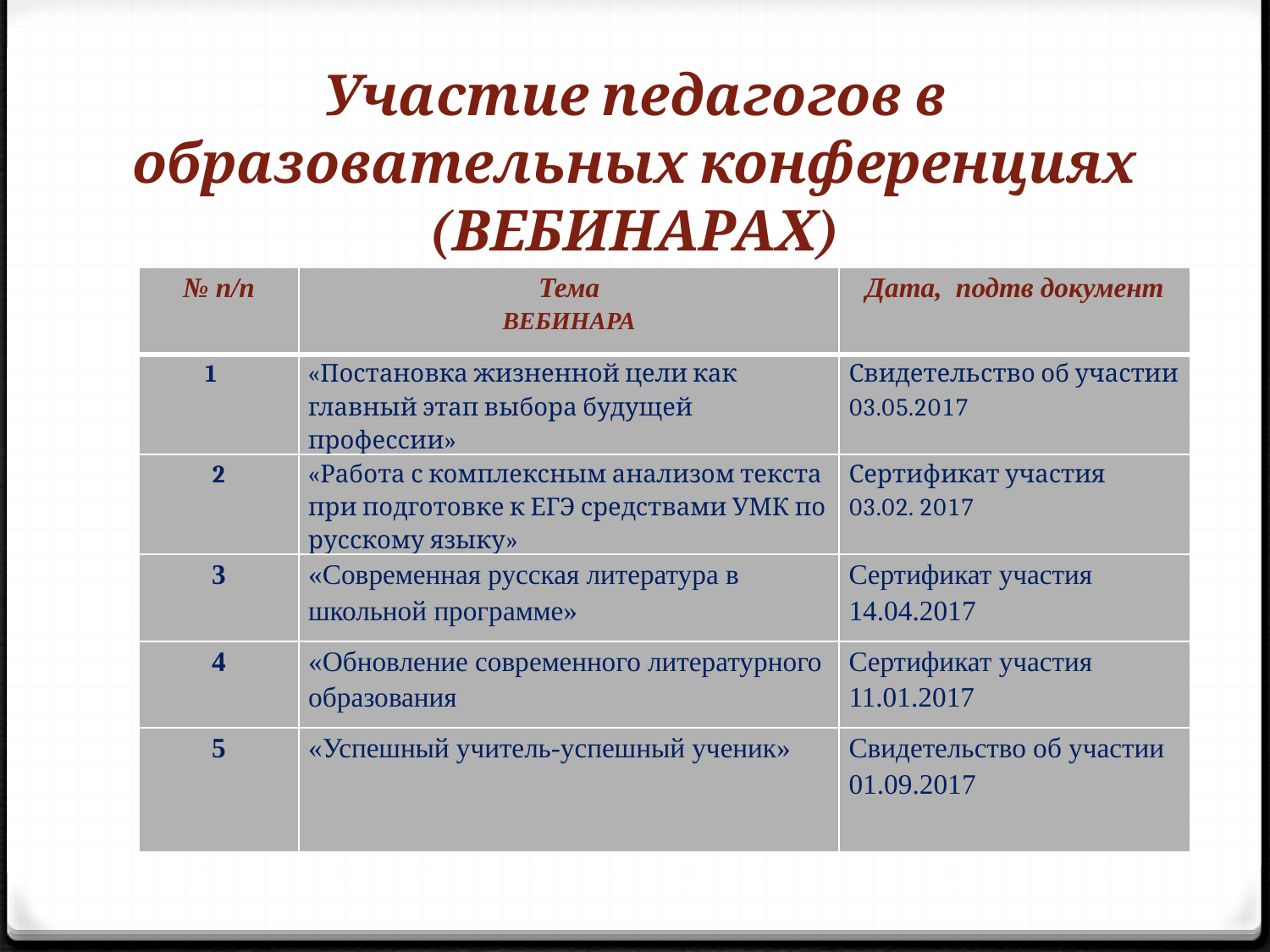

# Участие педагогов в образовательных конференциях (ВЕБИНАРАХ)
| № п/п | Тема ВЕБИНАРА | Дата, подтв документ |
| --- | --- | --- |
| 1 | «Постановка жизненной цели как главный этап выбора будущей профессии» | Свидетельство об участии 03.05.2017 |
| 2 | «Работа с комплексным анализом текста при подготовке к ЕГЭ средствами УМК по русскому языку» | Сертификат участия 03.02. 2017 |
| 3 | «Современная русская литература в школьной программе» | Сертификат участия 14.04.2017 |
| 4 | «Обновление современного литературного образования | Сертификат участия 11.01.2017 |
| 5 | «Успешный учитель-успешный ученик» | Свидетельство об участии 01.09.2017 |